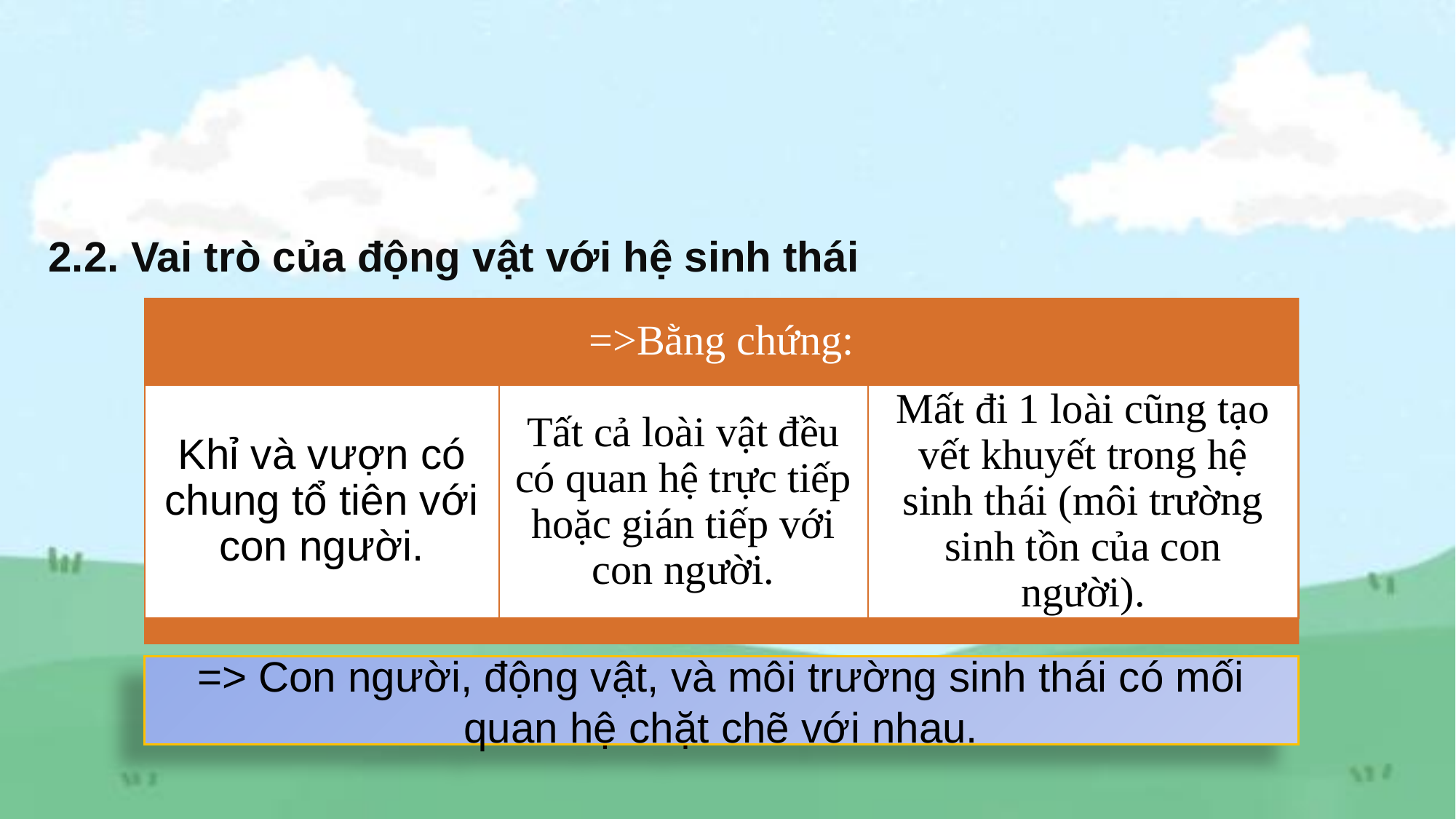

2.2. Vai trò của động vật với hệ sinh thái
=>Bằng chứng:
Khỉ và vượn có chung tổ tiên với con người.
Tất cả loài vật đều có quan hệ trực tiếp hoặc gián tiếp với con người.
Mất đi 1 loài cũng tạo vết khuyết trong hệ sinh thái (môi trường sinh tồn của con người).

=> Con người, động vật, và môi trường sinh thái có mối quan hệ chặt chẽ với nhau.